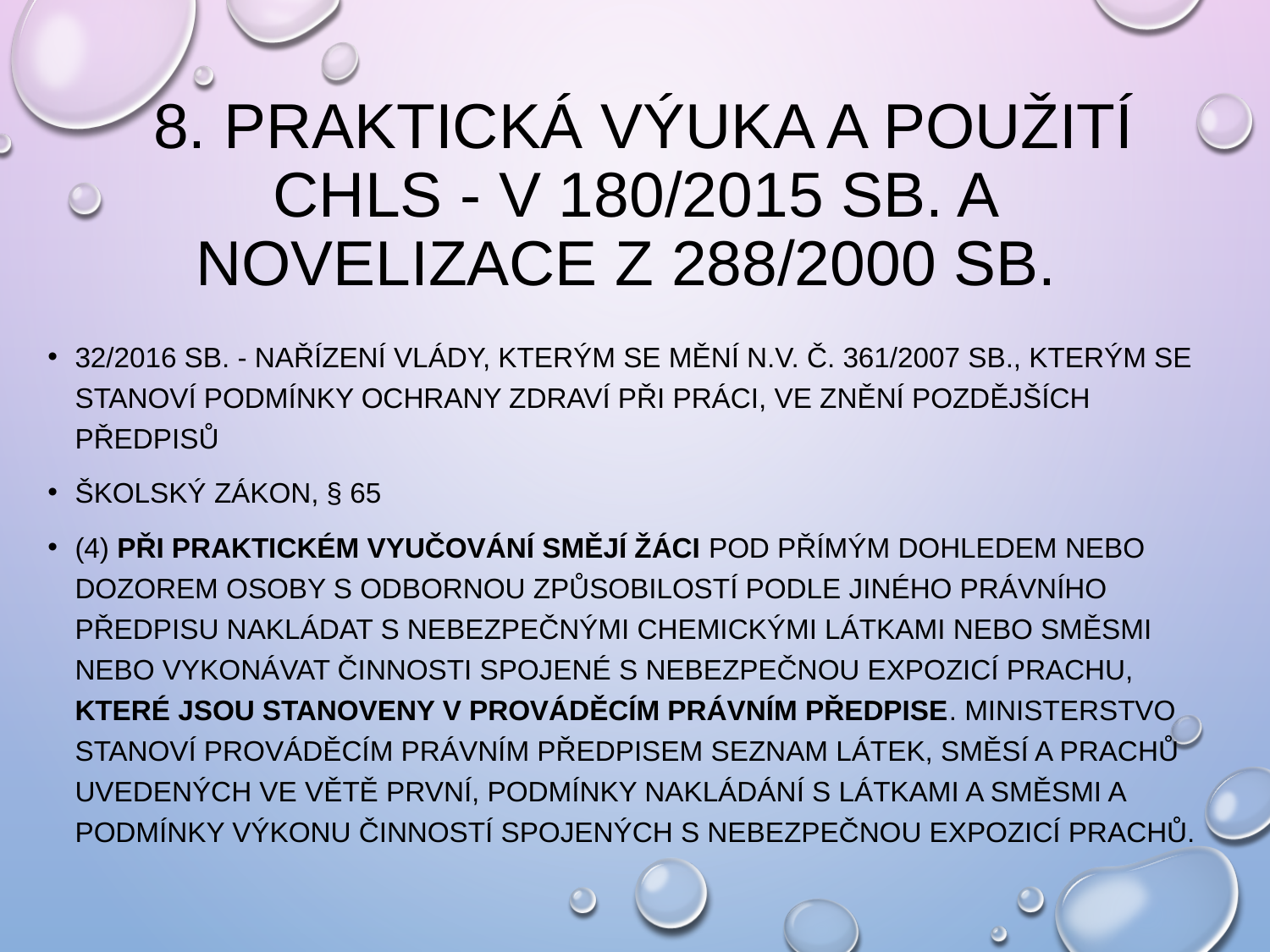

# 8. Praktická výuka a použití CHLS - V 180/2015 Sb. A novelizace Z 288/2000 sb.
32/2016 Sb. - Nařízení vlády, kterým se mění n.V. č. 361/2007 Sb., kterým se stanoví podmínky ochrany zdraví při práci, ve znění pozdějších předpisů
Školský zákon, § 65
(4) Při praktickém vyučování smějí žáci pod přímým dohledem nebo dozorem osoby s odbornou způsobilostí podle jiného právního předpisu nakládat s nebezpečnými chemickými látkami nebo směsmi nebo vykonávat činnosti spojené s nebezpečnou expozicí prachu, které jsou stanoveny v prováděcím právním předpise. Ministerstvo stanoví prováděcím právním předpisem seznam látek, směsí a prachů uvedených ve větě první, podmínky nakládání s látkami a směsmi a podmínky výkonu činností spojených s nebezpečnou expozicí prachů.